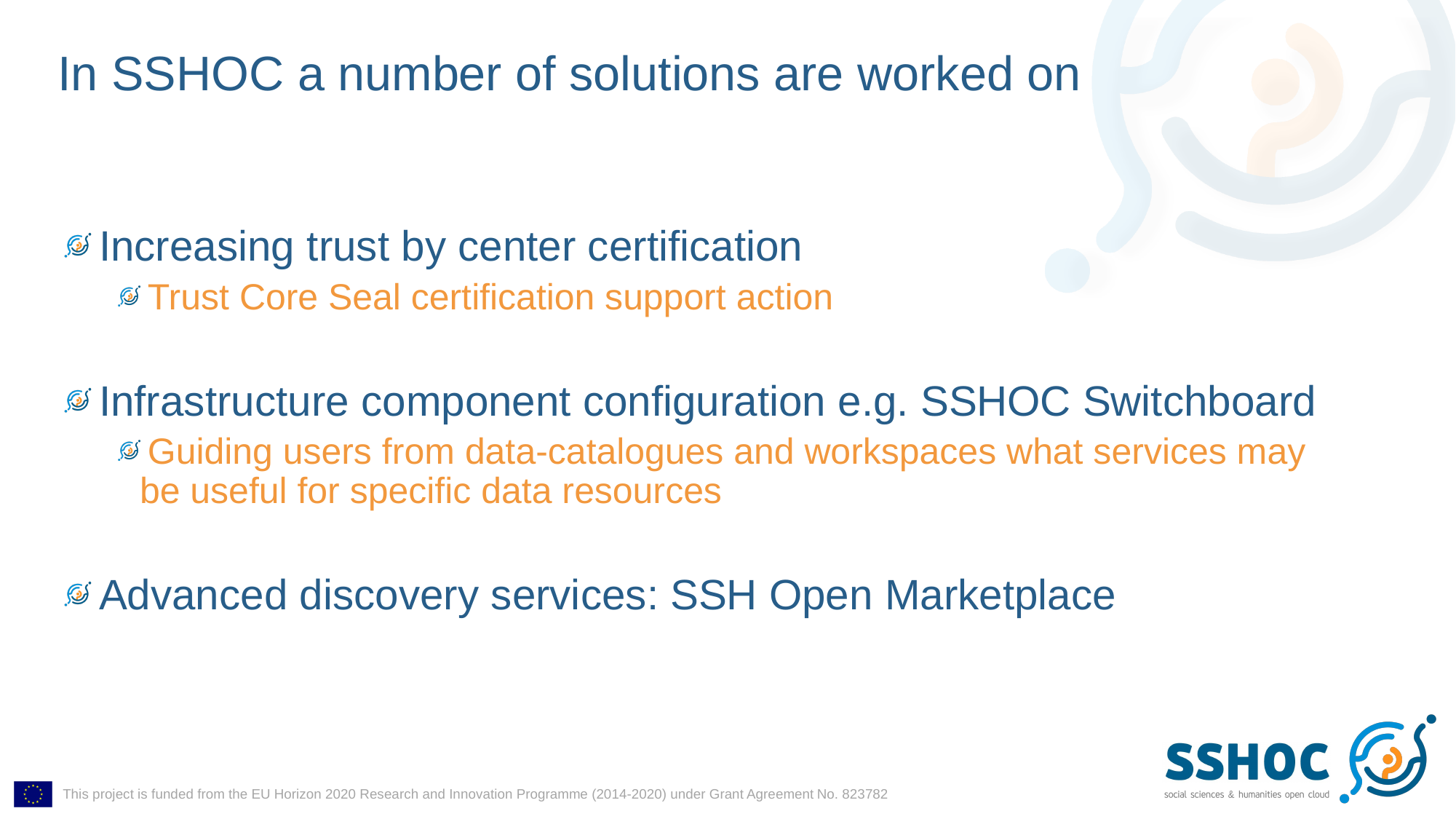

# In SSHOC a number of solutions are worked on
Increasing trust by center certification
Trust Core Seal certification support action

Infrastructure component configuration e.g. SSHOC Switchboard
Guiding users from data-catalogues and workspaces what services may be useful for specific data resources

Advanced discovery services: SSH Open Marketplace